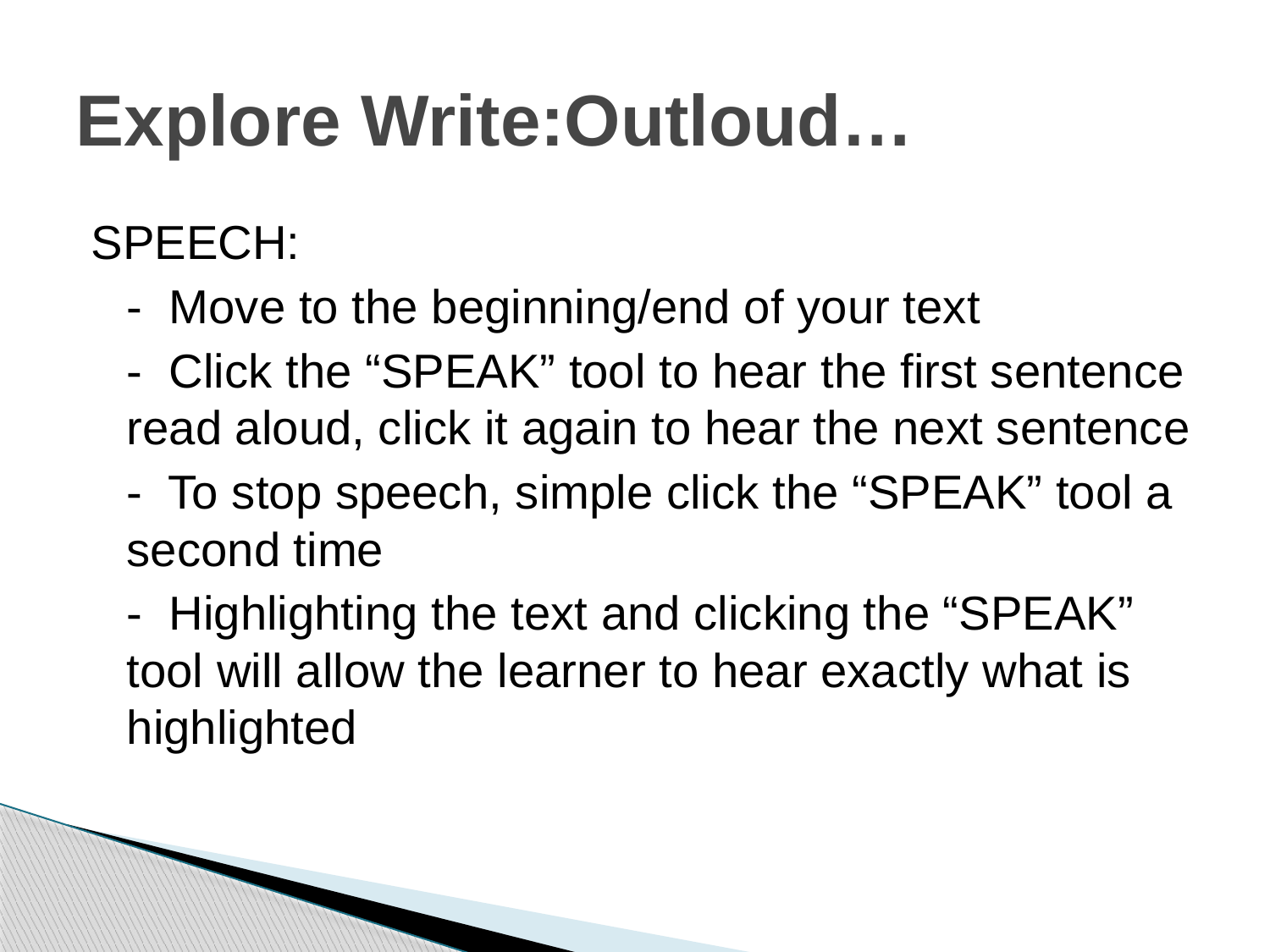

# Explore Write:Outloud…
SPEECH:
	-  Move to the beginning/end of your text
	-  Click the “SPEAK” tool to hear the first sentence read aloud, click it again to hear the next sentence
	-  To stop speech, simple click the “SPEAK” tool a second time
	-  Highlighting the text and clicking the “SPEAK” tool will allow the learner to hear exactly what is highlighted